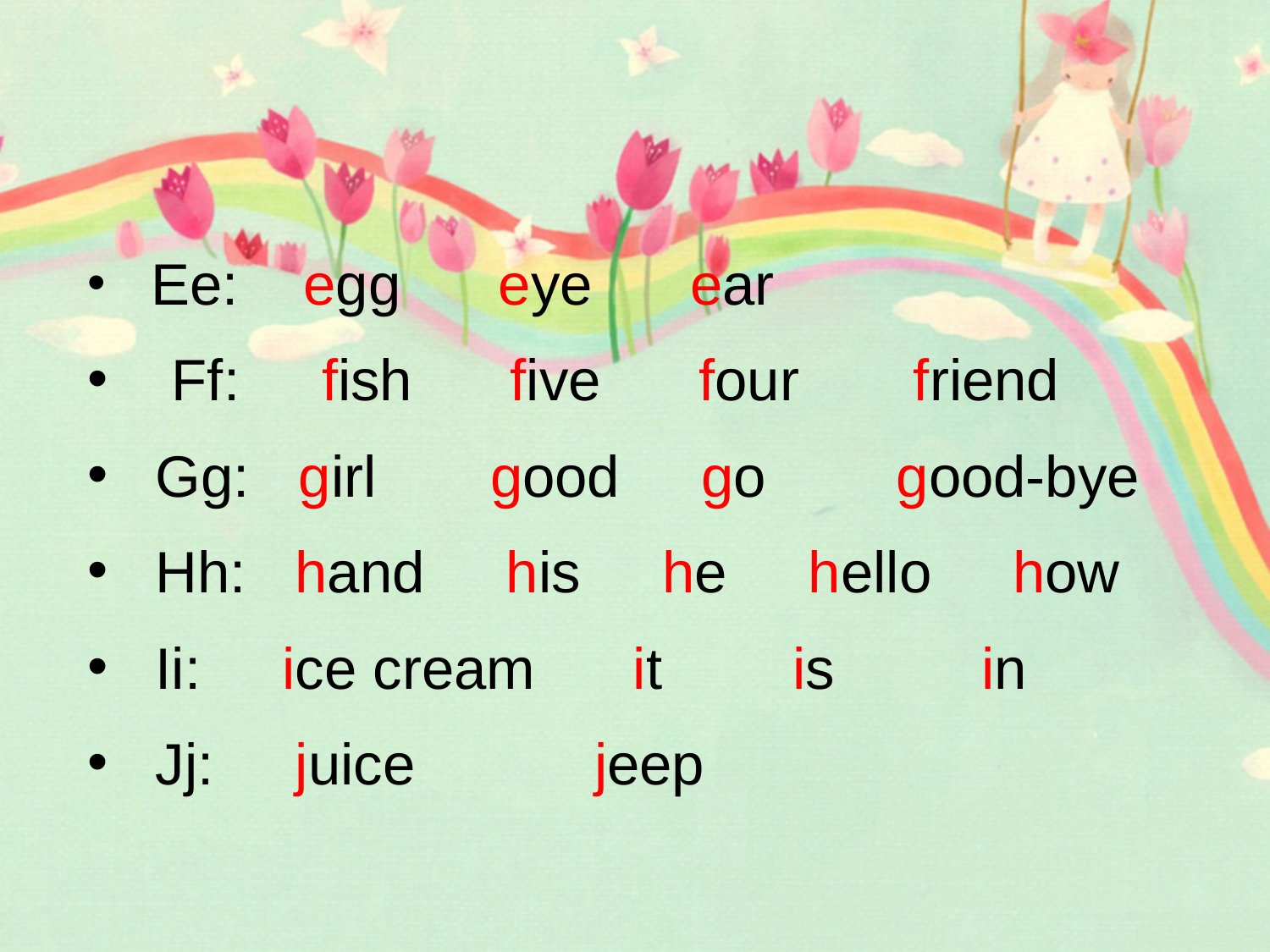

Ee:    egg      eye      ear
  Ff:     fish      five      four       friend
 Gg:   girl       good     go        good-bye
 Hh:   hand     his     he     hello     how
 Ii:     ice cream      it        is         in
 Jj:     juice           jeep